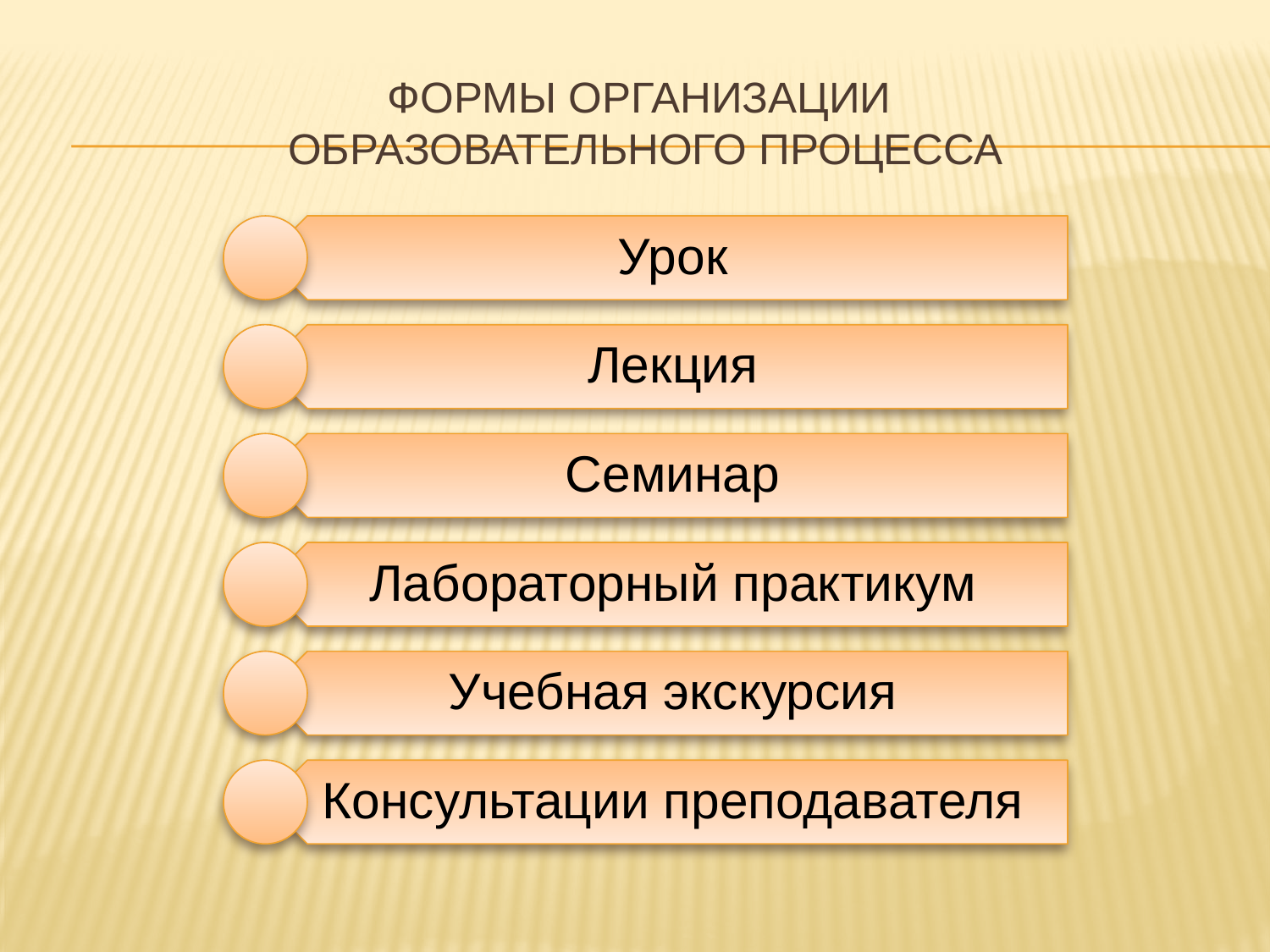

# Формы организации образовательного процесса
Урок
Лекция
Семинар
Лабораторный практикум
Учебная экскурсия
Консультации преподавателя